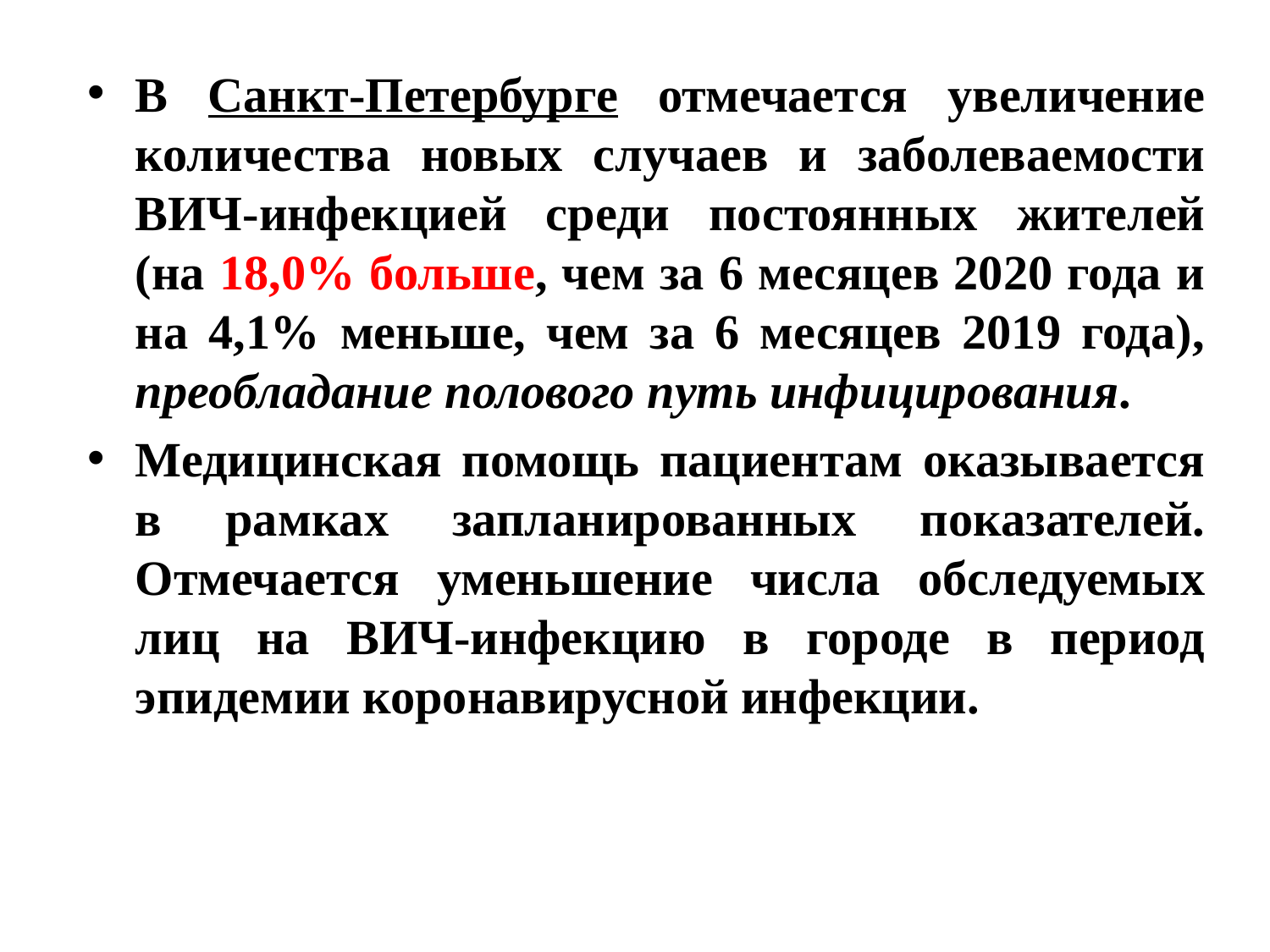

В Санкт-Петербурге отмечается увеличение количества новых случаев и заболеваемости ВИЧ-инфекцией среди постоянных жителей (на 18,0% больше, чем за 6 месяцев 2020 года и на 4,1% меньше, чем за 6 месяцев 2019 года), преобладание полового путь инфицирования.
Медицинская помощь пациентам оказывается в рамках запланированных показателей. Отмечается уменьшение числа обследуемых лиц на ВИЧ-инфекцию в городе в период эпидемии коронавирусной инфекции.